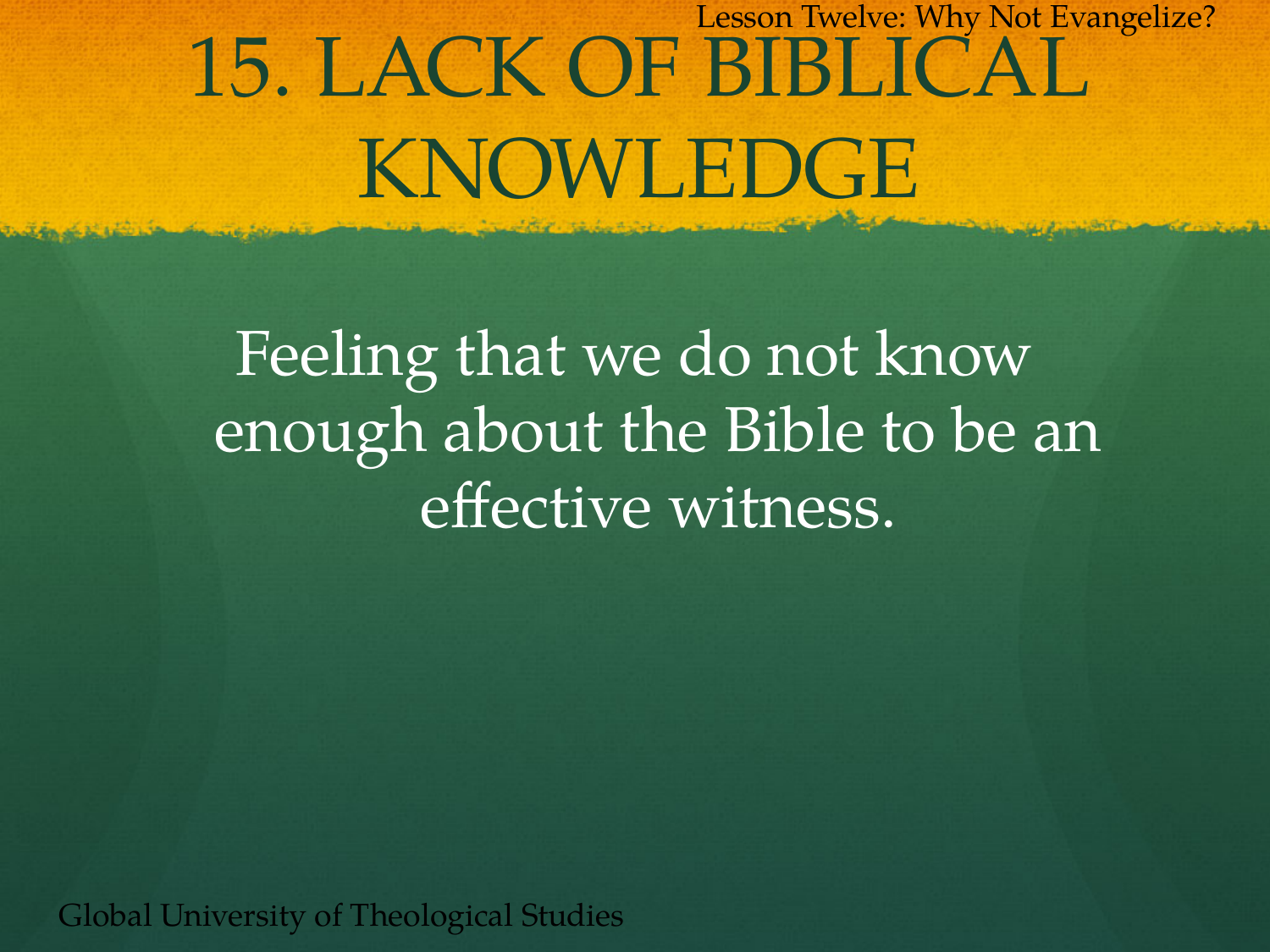

Lesson Twelve: Why Not Evangelize?

# 15. Lack of Biblical Knowledge
Feeling that we do not know enough about the Bible to be an effective witness.
Global University of Theological Studies